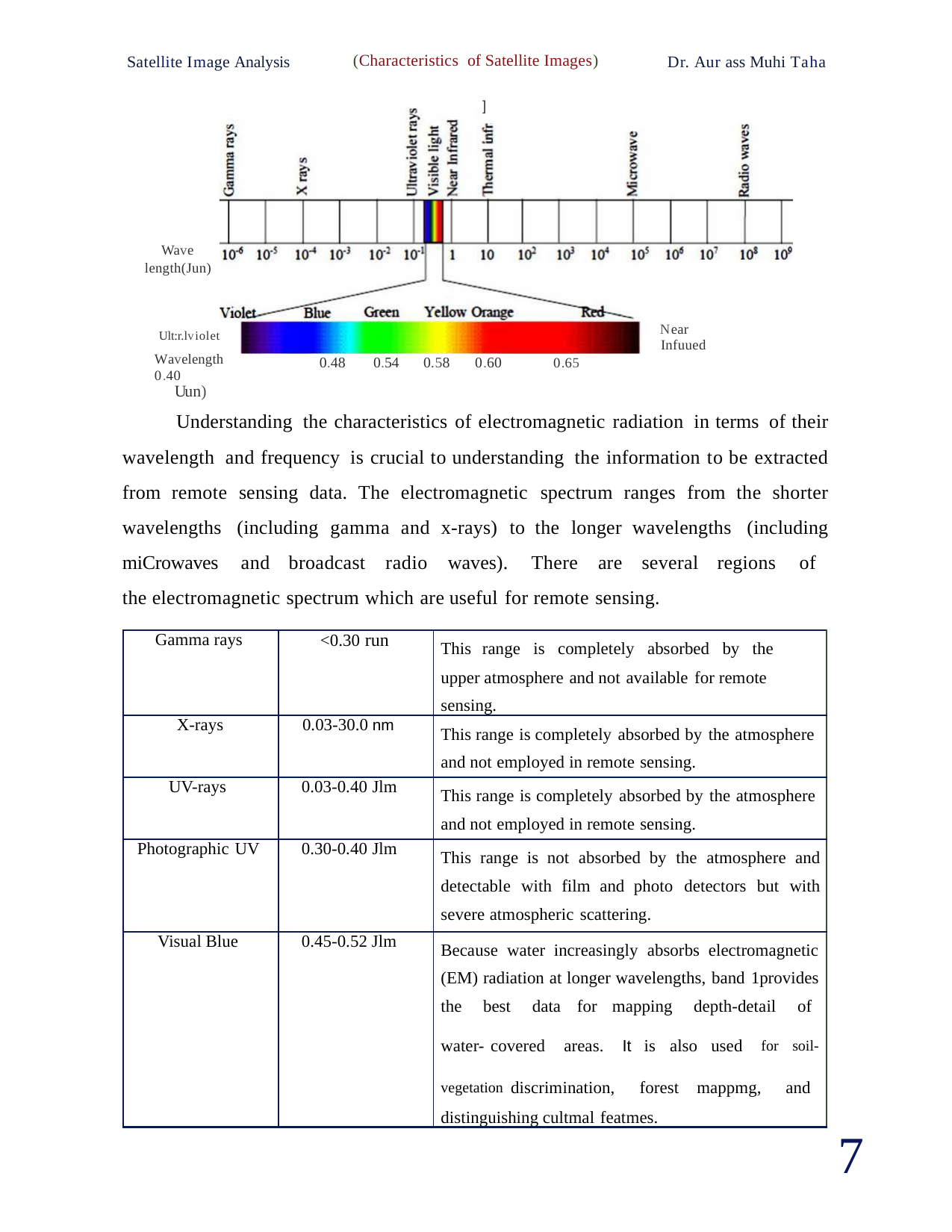

(Characteristics  of Satellite Images)
Satellite Image Analysis
Dr. Aur ass Muhi Taha
]

.5

Wave length(Jun)
Near Infuued
Ult:r.lviolet
Wavelength   0.40
Uun)
0.48
0.54
0.58
0.60
0.65
Understanding  the characteristics of electromagnetic radiation  in terms  of their wavelength  and frequency  is crucial to understanding  the information to be extracted from  remote  sensing  data.  The  electromagnetic  spectrum  ranges  from  the  shorter wavelengths   (including  gamma  and  x-rays)  to  the  longer  wavelengths   (including miCrowaves    and   broadcast   radio   waves).    There   are   several   regions    of   the electromagnetic spectrum which are useful for remote sensing.
| Gamma rays | <0.30 run | This range is completely absorbed by the upper atmosphere and not available for remote sensing. |
| --- | --- | --- |
| X-rays | 0.03-30.0 nm | This range is completely absorbed by the atmosphere and not employed in remote sensing. |
| UV-rays | 0.03-0.40 Jlm | This range is completely absorbed by the atmosphere and not employed in remote sensing. |
| Photographic UV | 0.30-0.40 Jlm | This range is not absorbed by the atmosphere and detectable with film and photo detectors but with severe atmospheric scattering. |
| Visual Blue | 0.45-0.52 Jlm | Because water increasingly absorbs electromagnetic (EM) radiation at longer wavelengths, band 1provides the best data for mapping depth-detail of water- covered areas. It is also used for soil-vegetation discrimination, forest mappmg, and distinguishing cultmal featmes. |
7